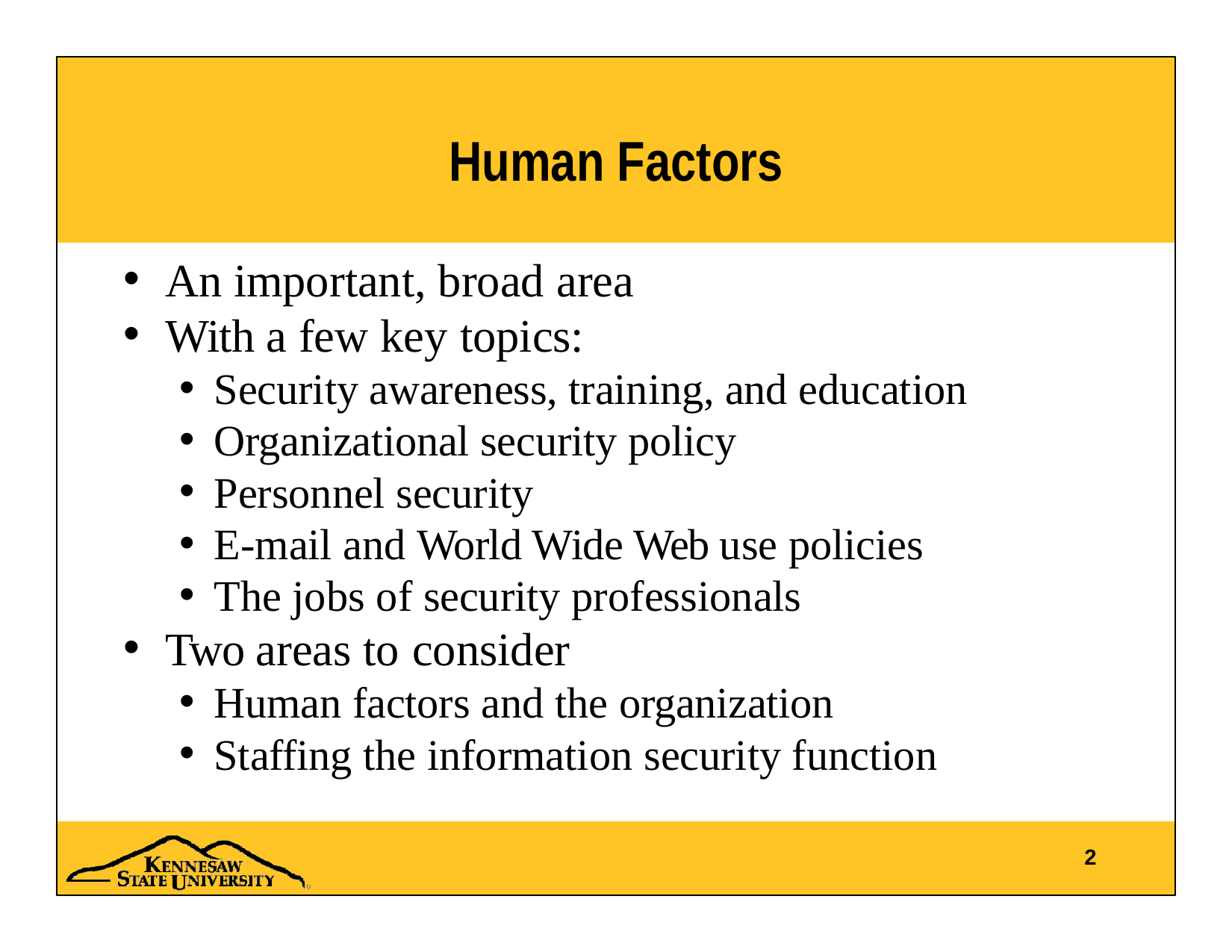

# Human Factors
An important, broad area
With a few key topics:
Security awareness, training, and education
Organizational security policy
Personnel security
E-mail and World Wide Web use policies
The jobs of security professionals
Two areas to consider
Human factors and the organization
Staffing the information security function

2